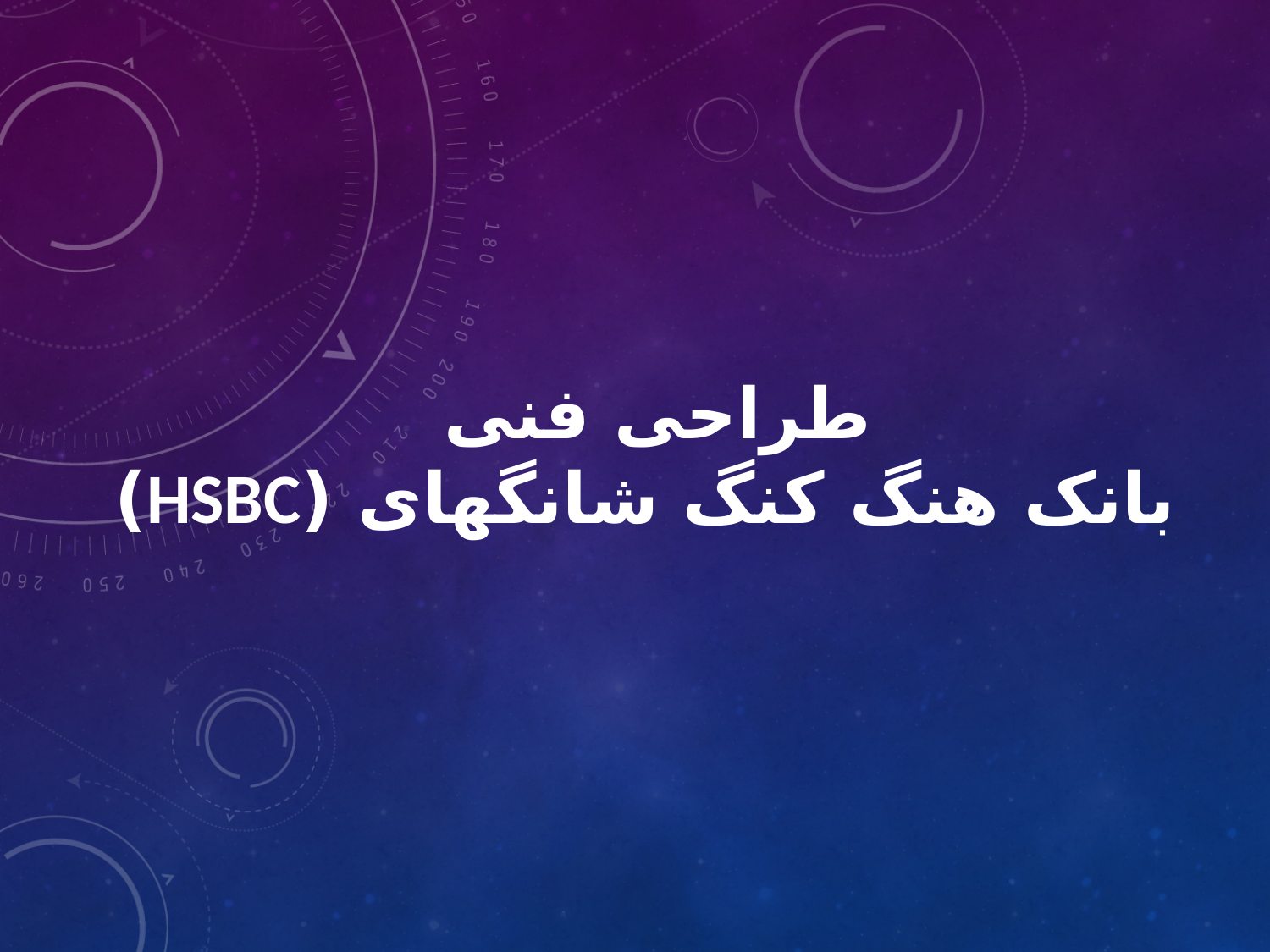

طراحی فنی
بانک هنگ کنگ شانگهای (HSBC)